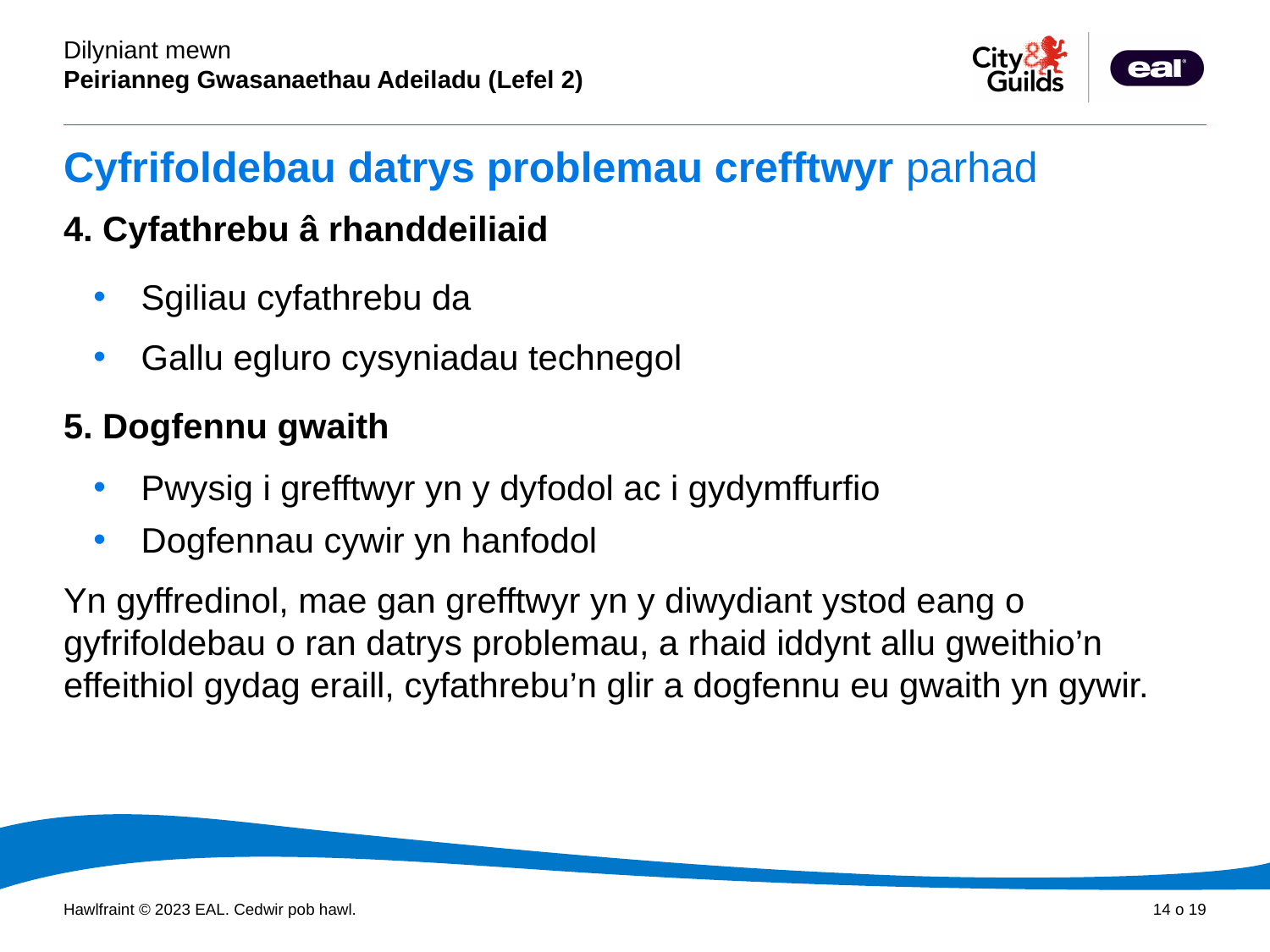

# Cyfrifoldebau datrys problemau crefftwyr parhad
4. Cyfathrebu â rhanddeiliaid
Sgiliau cyfathrebu da
Gallu egluro cysyniadau technegol
5. Dogfennu gwaith
Pwysig i grefftwyr yn y dyfodol ac i gydymffurfio
Dogfennau cywir yn hanfodol
Yn gyffredinol, mae gan grefftwyr yn y diwydiant ystod eang o gyfrifoldebau o ran datrys problemau, a rhaid iddynt allu gweithio’n effeithiol gydag eraill, cyfathrebu’n glir a dogfennu eu gwaith yn gywir.